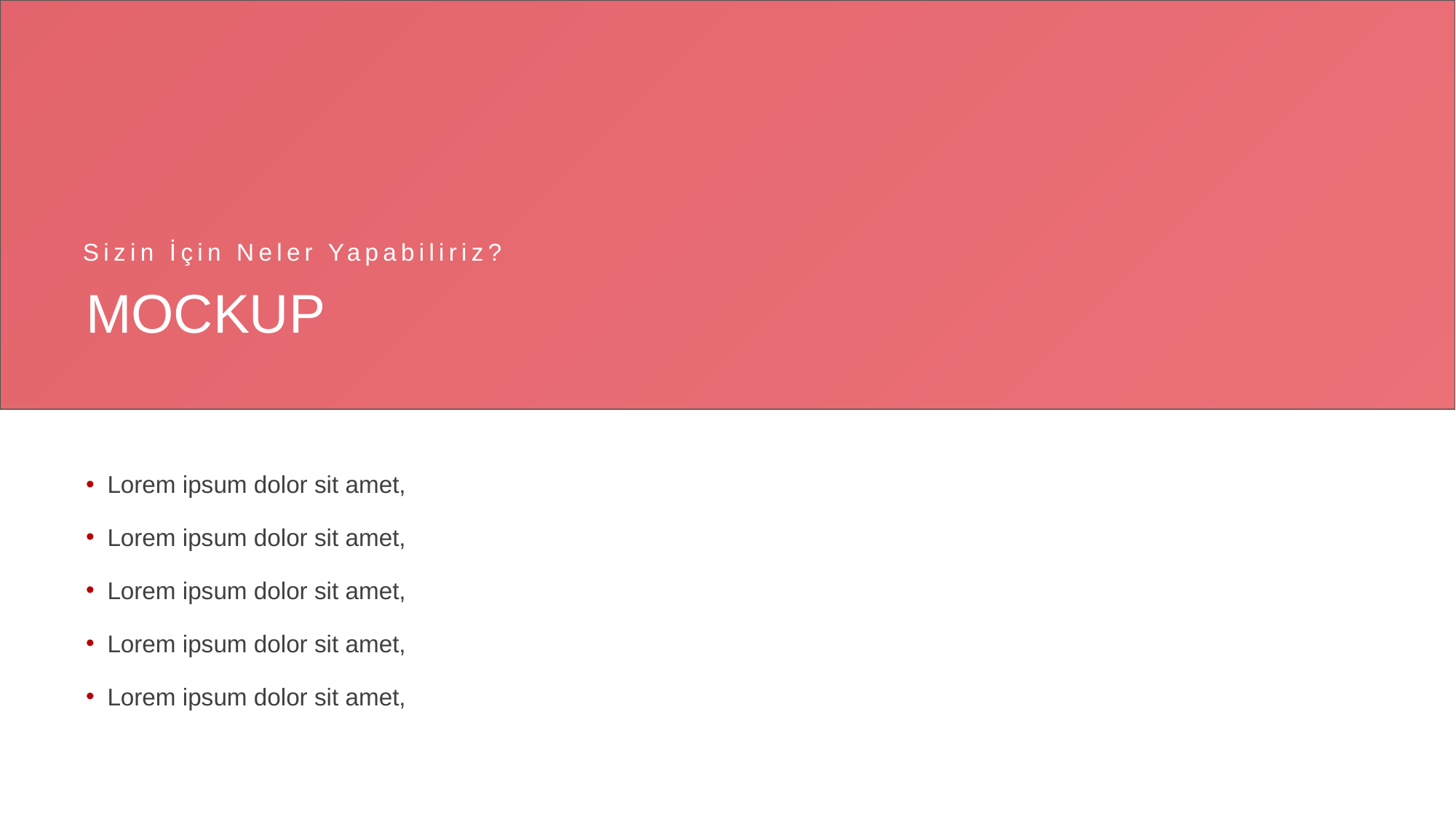

# MOCKUP

Sizin İçin Neler Yapabiliriz?

Lorem ipsum dolor sit amet,
Lorem ipsum dolor sit amet,
Lorem ipsum dolor sit amet,
Lorem ipsum dolor sit amet,
Lorem ipsum dolor sit amet,